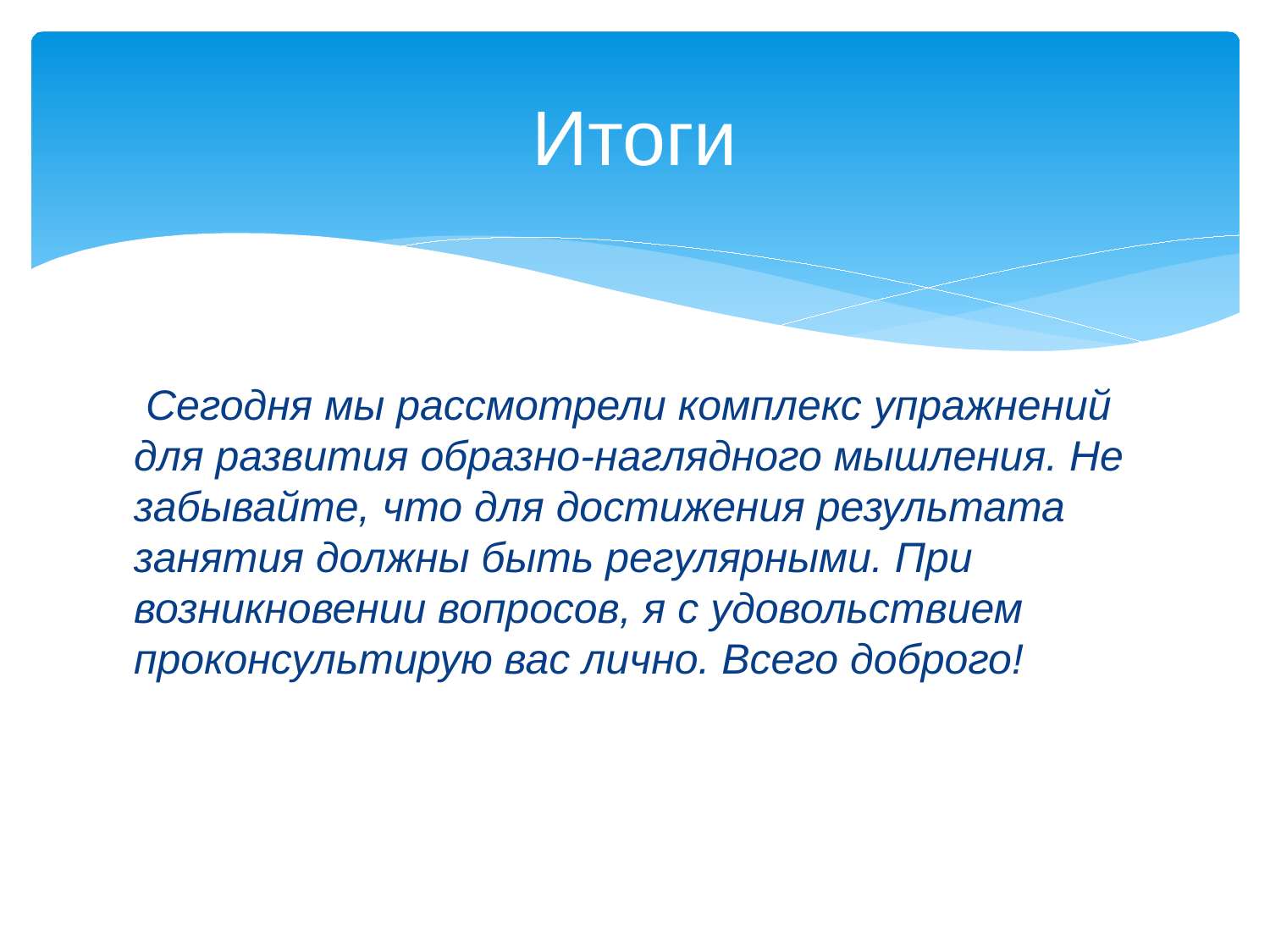

# Итоги
 Сегодня мы рассмотрели комплекс упражнений для развития образно-наглядного мышления. Не забывайте, что для достижения результата занятия должны быть регулярными. При возникновении вопросов, я с удовольствием проконсультирую вас лично. Всего доброго!